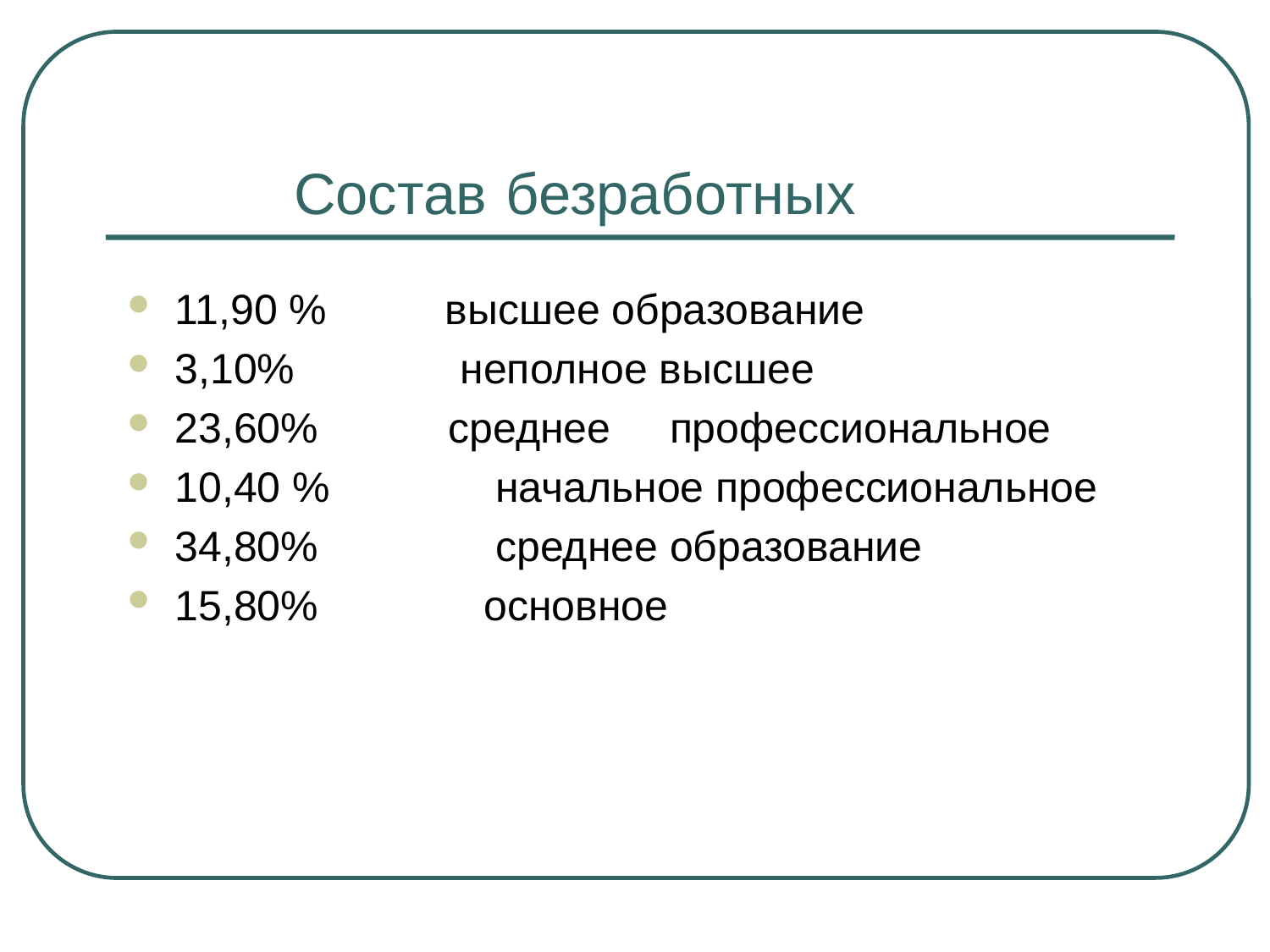

# Состав безработных
11,90 %          высшее образование
3,10%              неполное высшее
23,60%           среднее     профессиональное
10,40 %              начальное профессиональное
34,80%               среднее образование
15,80%              основное